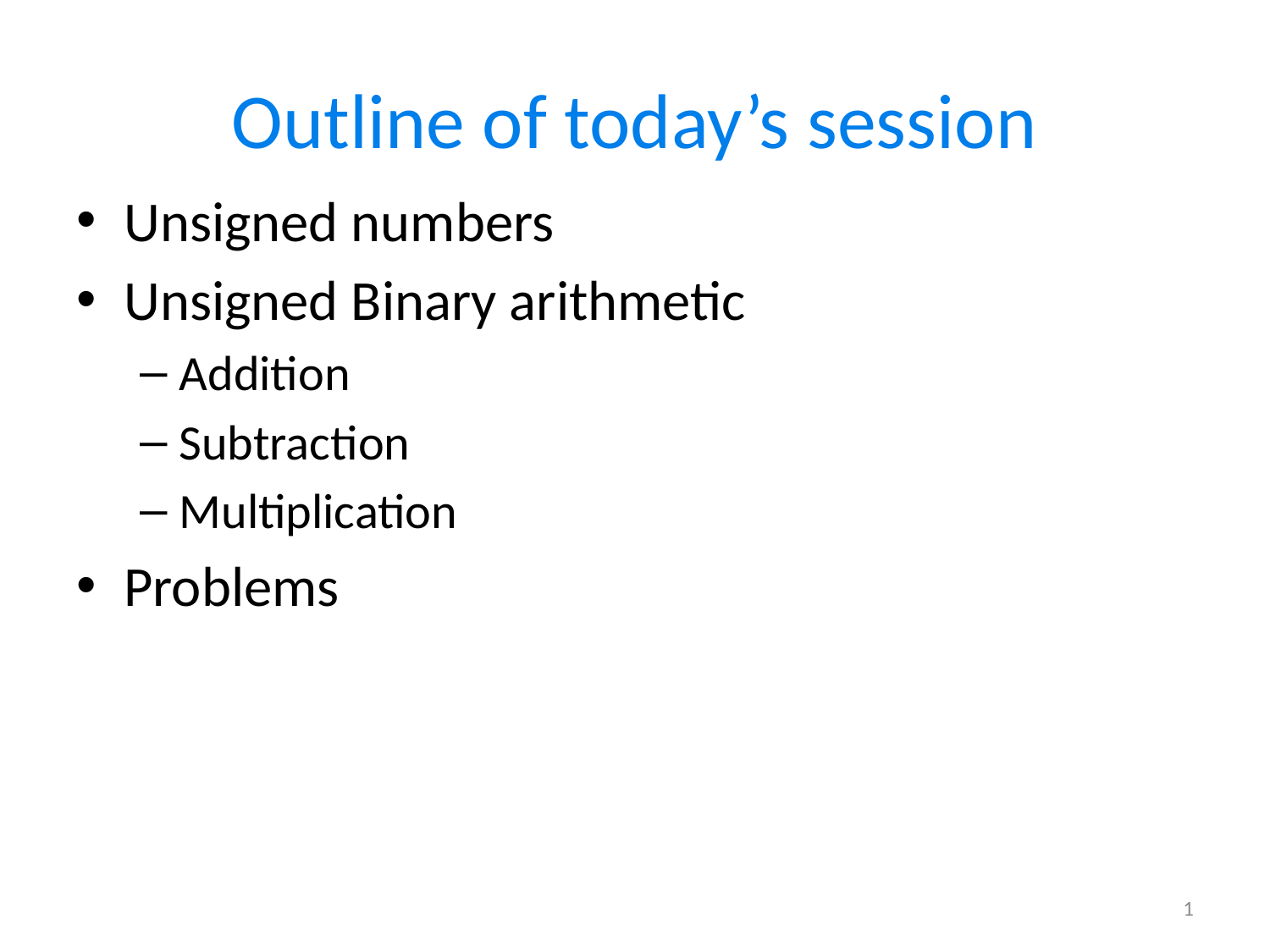

# Outline of today’s session
Unsigned numbers
Unsigned Binary arithmetic
Addition
Subtraction
Multiplication
Problems

1